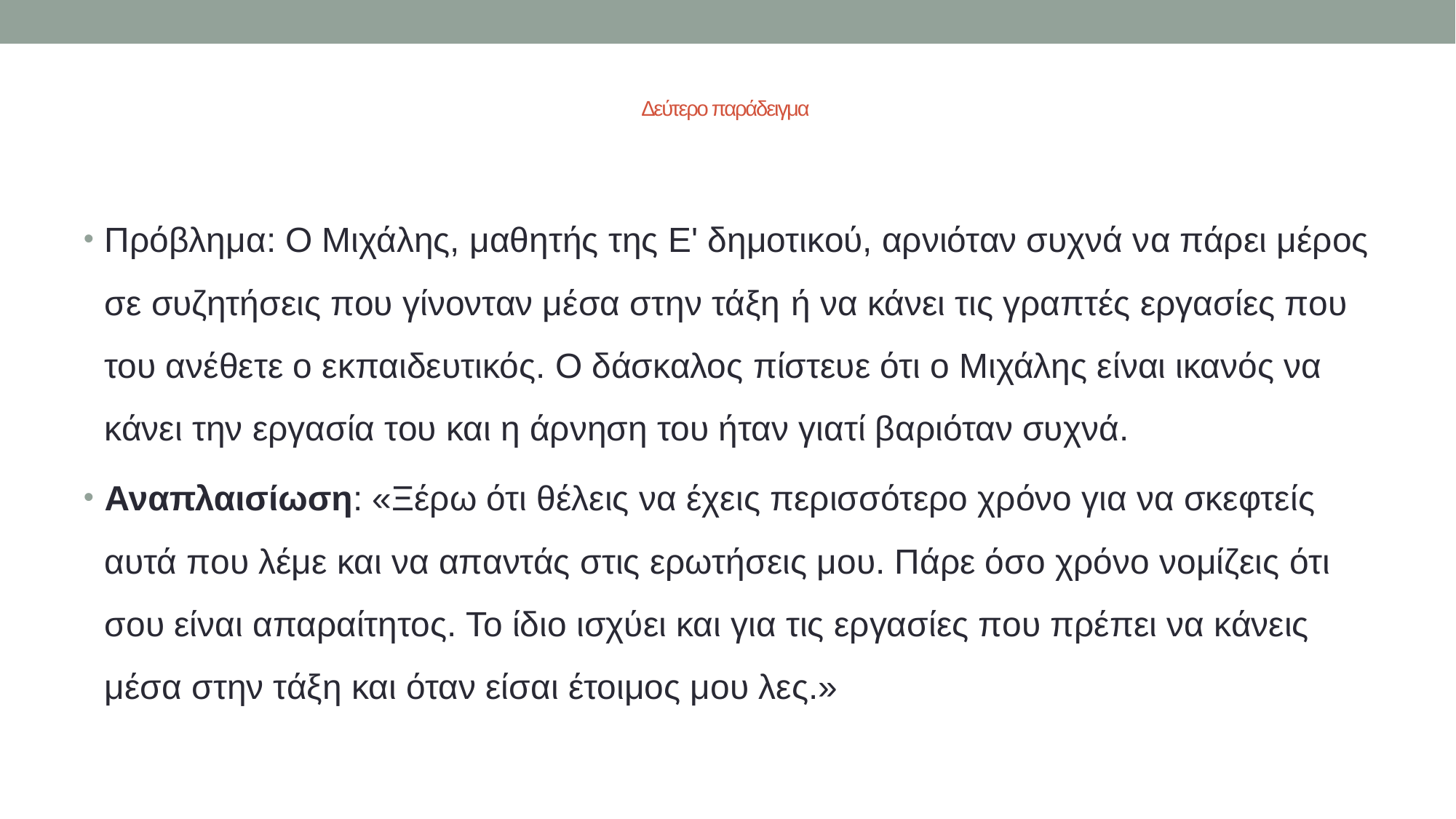

# Δεύτερο παράδειγμα
Πρόβλημα: Ο Μιχάλης, μαθητής της Ε' δημοτικού, αρνιόταν συχνά να πάρει μέρος σε συζητήσεις που γίνονταν μέσα στην τάξη ή να κάνει τις γραπτές εργασίες που του ανέθετε ο εκπαιδευτικός. Ο δάσκαλος πίστευε ότι ο Μιχάλης είναι ικανός να κάνει την εργασία του και η άρνηση του ήταν γιατί βαριόταν συχνά.
Αναπλαισίωση: «Ξέρω ότι θέλεις να έχεις περισσότερο χρόνο για να σκεφτείς αυτά που λέμε και να απαντάς στις ερωτήσεις μου. Πάρε όσο χρόνο νομίζεις ότι σου είναι απαραίτητος. Το ίδιο ισχύει και για τις εργασίες που πρέπει να κάνεις μέσα στην τάξη και όταν είσαι έτοιμος μου λες.»